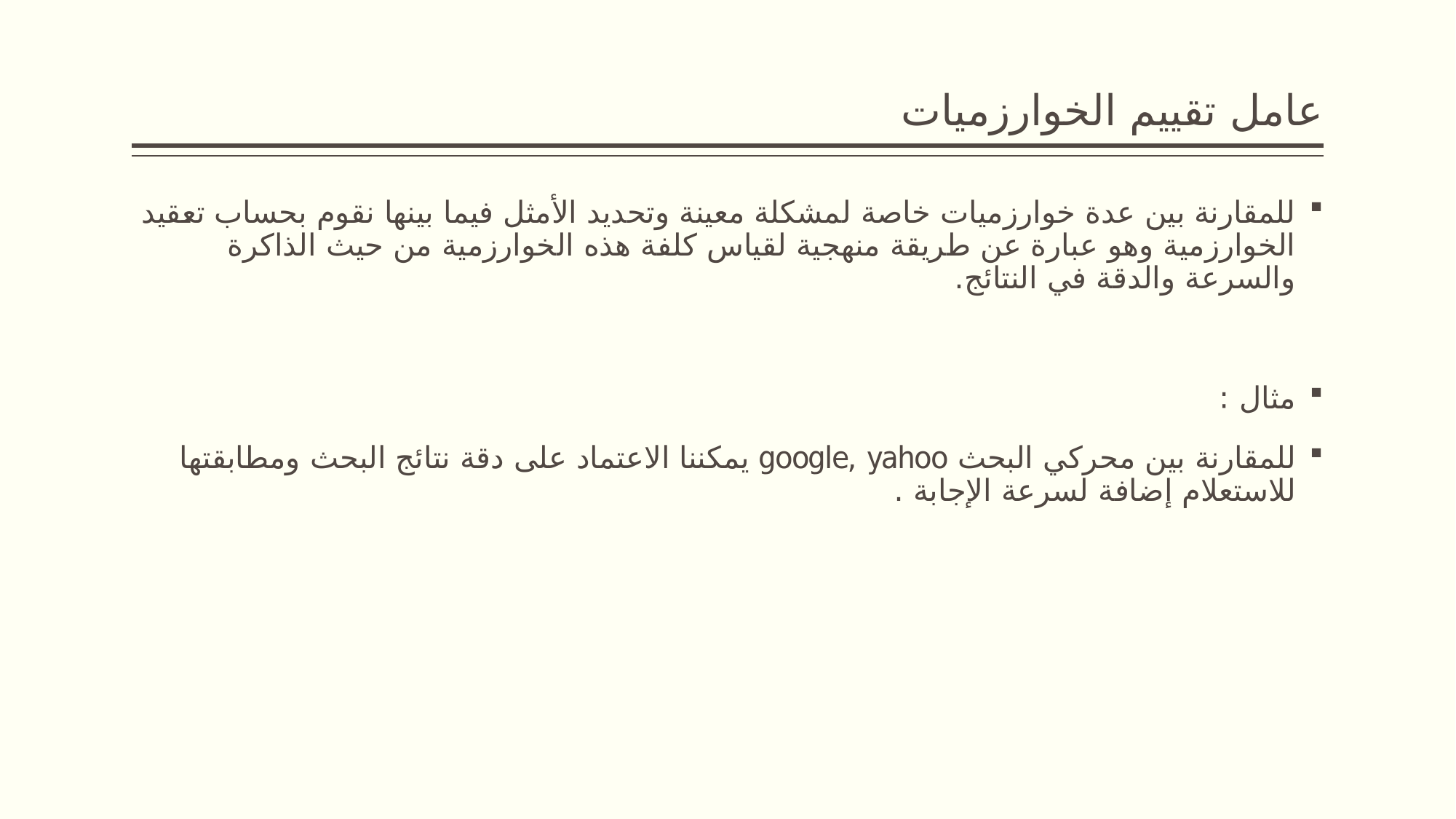

# عامل تقييم الخوارزميات
للمقارنة بين عدة خوارزميات خاصة لمشكلة معينة وتحديد الأمثل فيما بينها نقوم بحساب تعقيد الخوارزمية وهو عبارة عن طريقة منهجية لقياس كلفة هذه الخوارزمية من حيث الذاكرة والسرعة والدقة في النتائج.

مثال :
للمقارنة بين محركي البحث google, yahoo يمكننا الاعتماد على دقة نتائج البحث ومطابقتها للاستعلام إضافة لسرعة الإجابة .